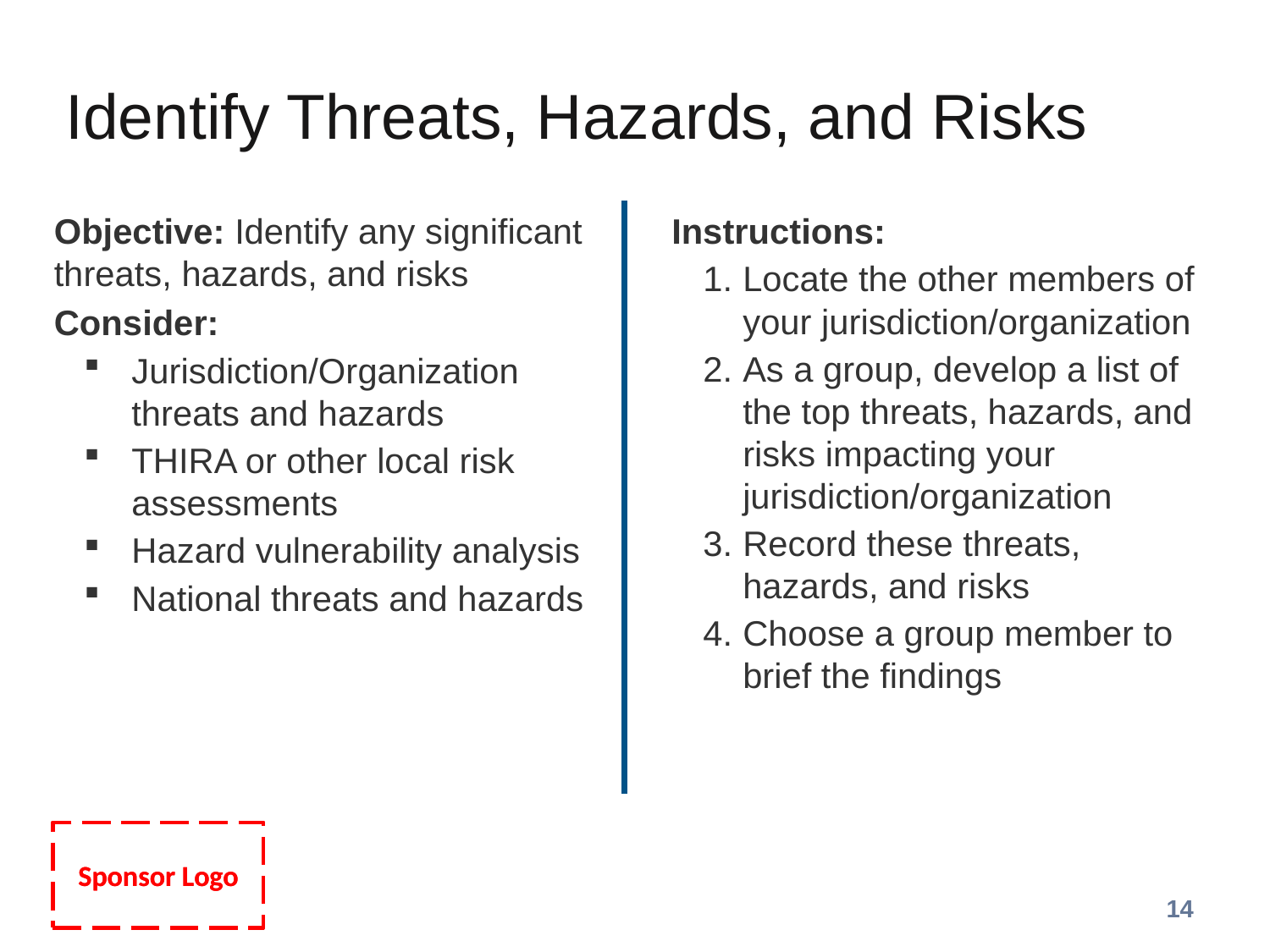

# Identify Threats, Hazards, and Risks
Objective: Identify any significant threats, hazards, and risks
Consider:
Jurisdiction/Organization threats and hazards
THIRA or other local risk assessments
Hazard vulnerability analysis
National threats and hazards
Instructions:
Locate the other members of your jurisdiction/organization
As a group, develop a list of the top threats, hazards, and risks impacting your jurisdiction/organization
Record these threats, hazards, and risks
Choose a group member to brief the findings
14